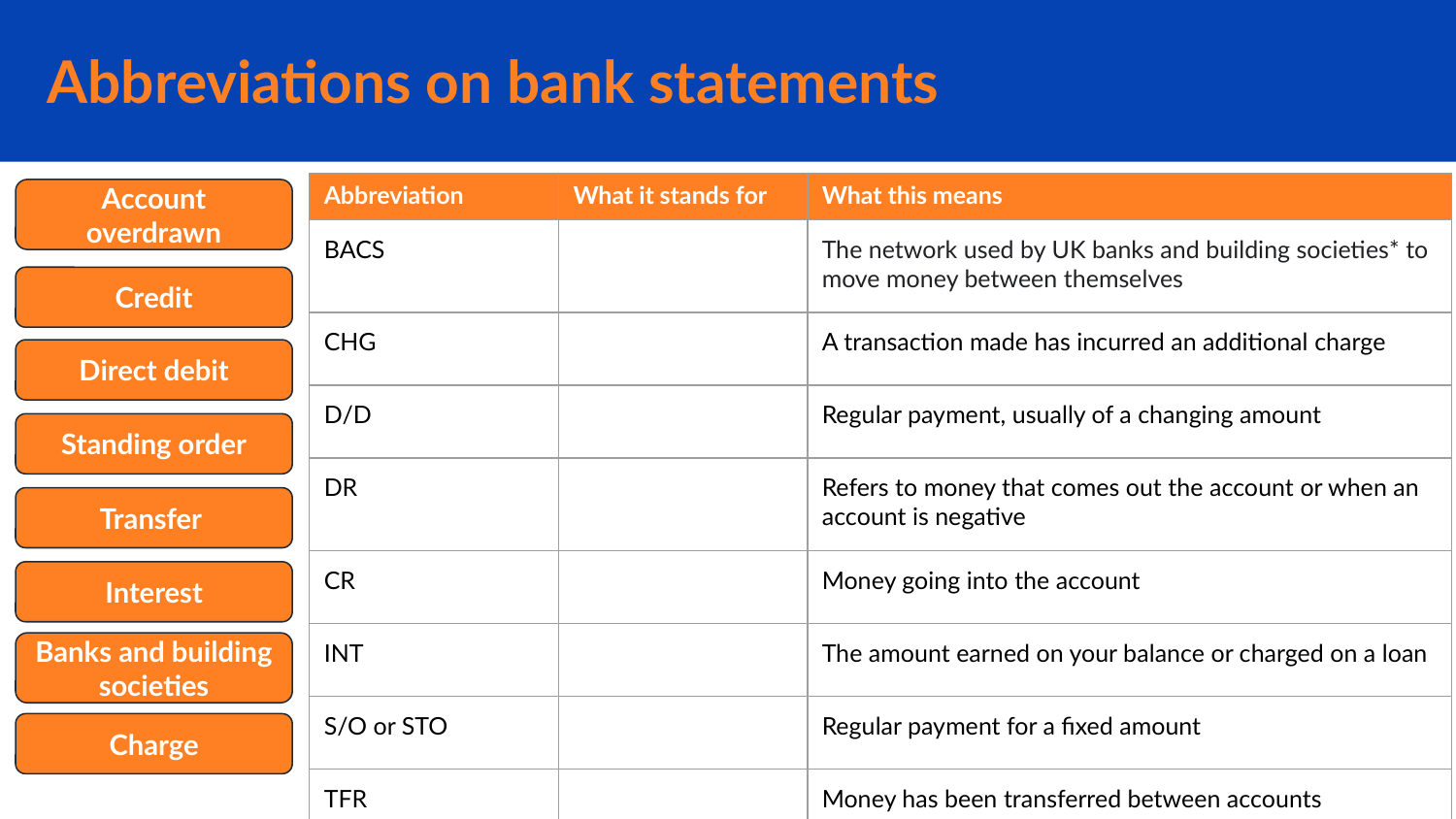

# Abbreviations on bank statements
Match the key term to the abbreviation and definition
| Abbreviation | What it stands for | What this means |
| --- | --- | --- |
| BACS |  | The network used by UK banks and building societies\* to move money between themselves |
| CHG |  | A transaction made has incurred an additional charge |
| D/D |  | Regular payment, usually of a changing amount |
| DR |  | Refers to money that comes out the account or when an account is negative |
| CR |  | Money going into the account |
| INT |  | The amount earned on your balance or charged on a loan |
| S/O or STO |  | Regular payment for a fixed amount |
| TFR |  | Money has been transferred between accounts |
Account overdrawn

Credit
Direct debit
Standing order
Transfer
Interest
Banks and building societies
Charge